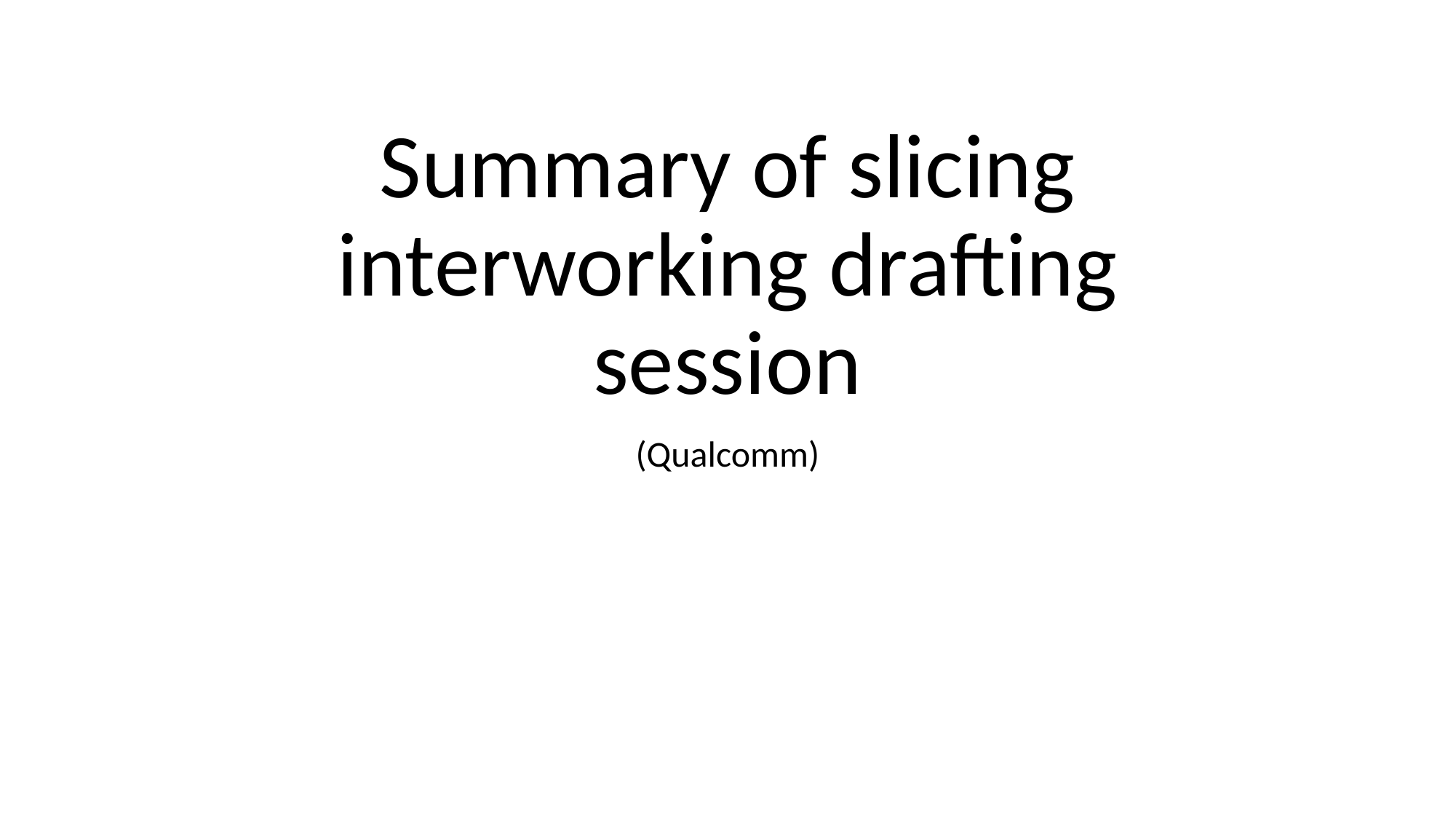

# Summary of slicing interworking drafting session
(Qualcomm)